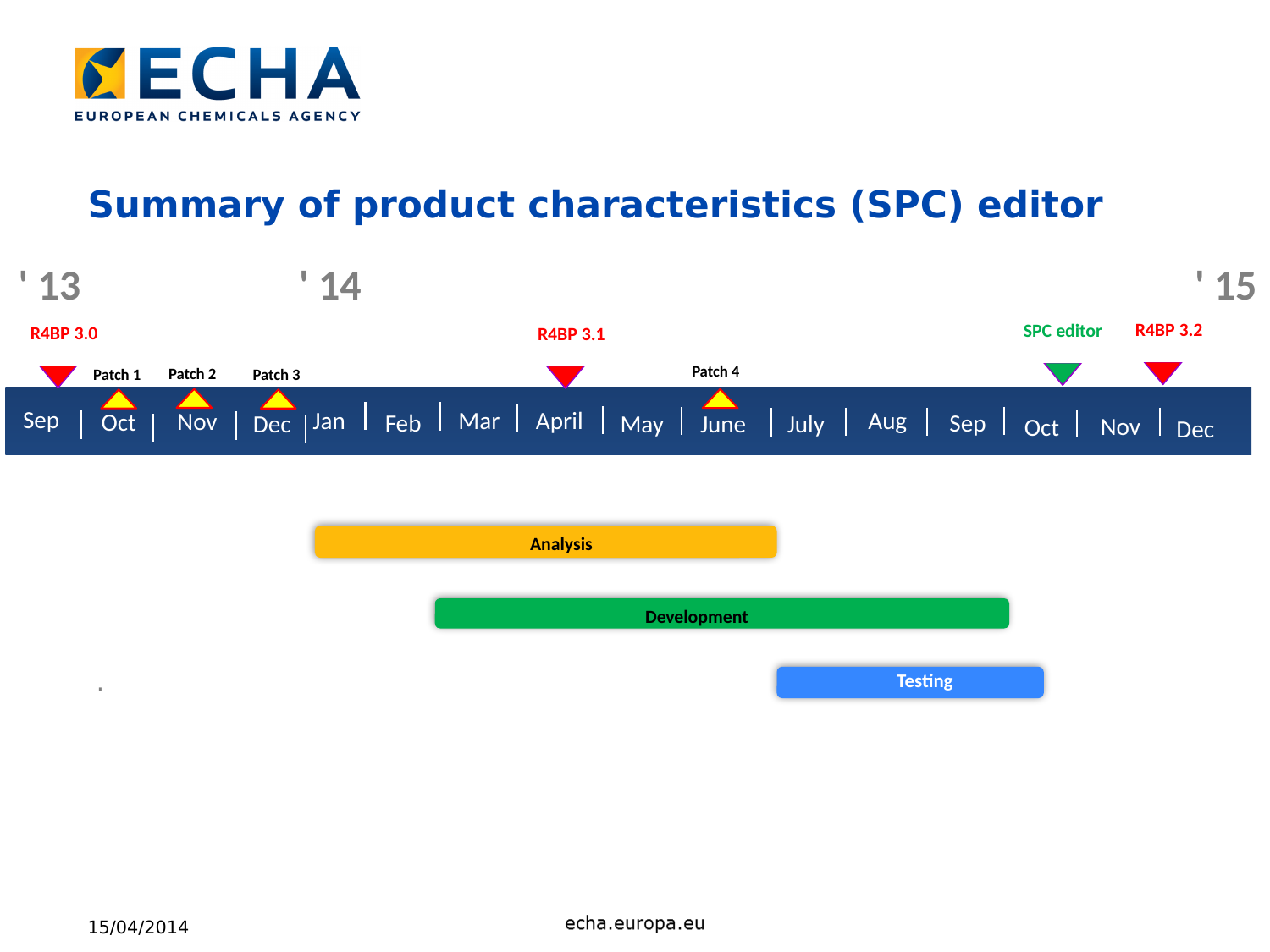

Summary of product characteristics (SPC) editor
' 15
' 13
' 14

.

R4BP 3.2
SPC editor
R4BP 3.0
R4BP 3.1

Patch 4

Patch 2
Patch 1
Patch 3

Jan
Sep
April
Mar
Aug
Nov
Oct
Sep
Feb
May
June
July
Dec
Nov
Oct
Dec

Analysis

Development
Testing

15/04/2014